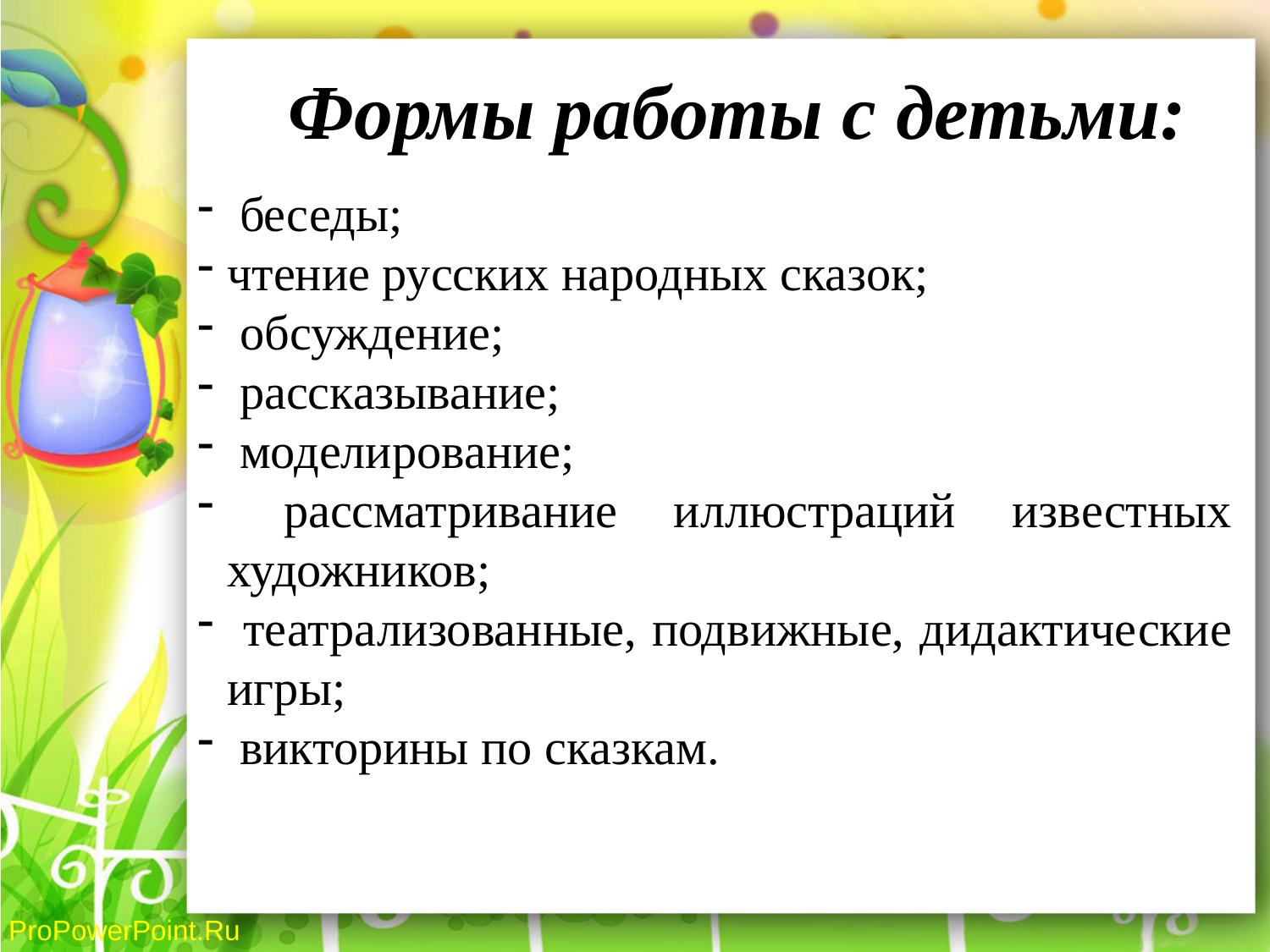

# Формы работы с детьми:
 беседы;
чтение русских народных сказок;
 обсуждение;
 рассказывание;
 моделирование;
 рассматривание иллюстраций известных художников;
 театрализованные, подвижные, дидактические игры;
 викторины по сказкам.